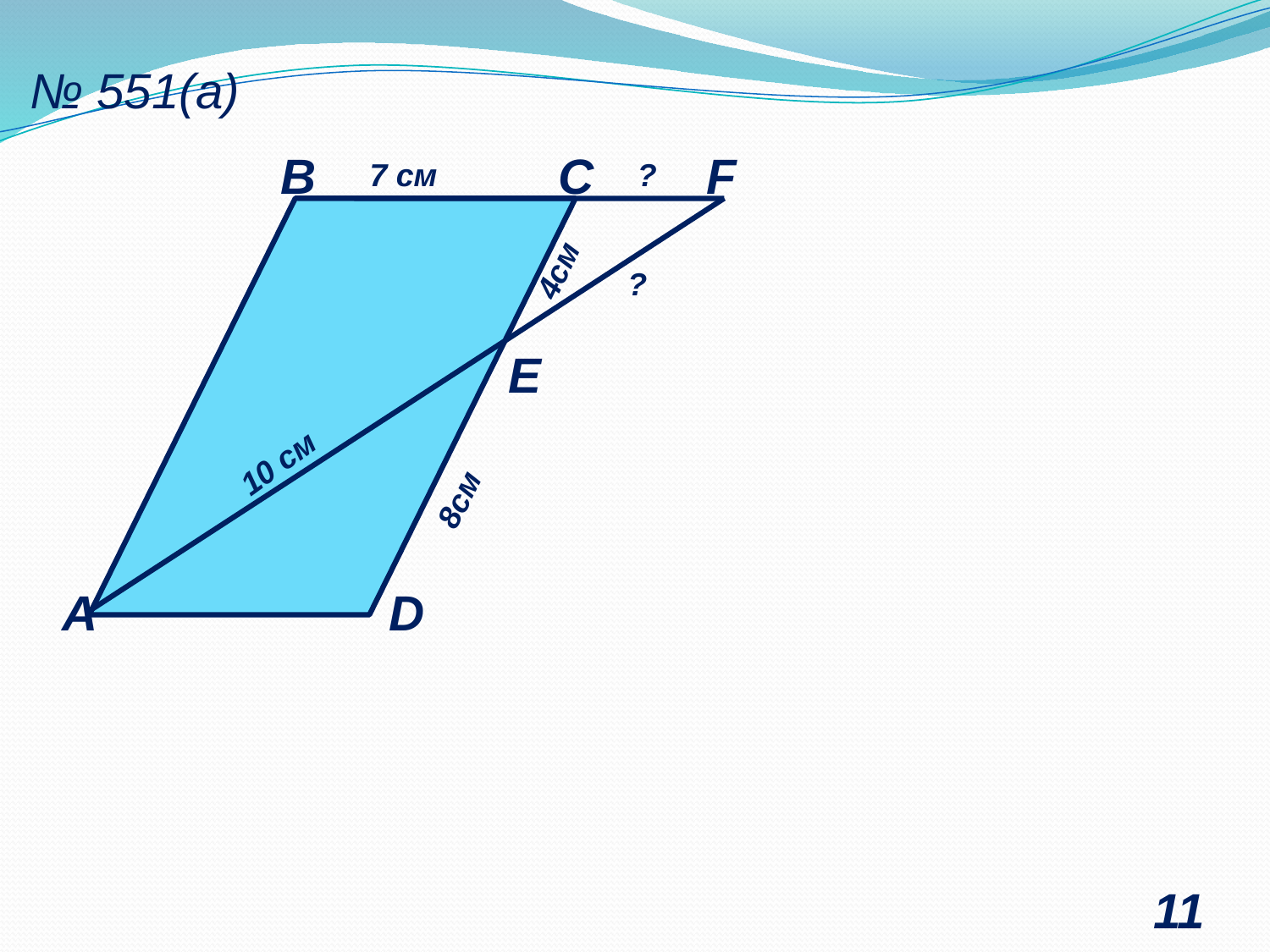

# № 551(а)
В
С
F
7 см
?

4см
?
Е
10 см
8cм
А
D
11